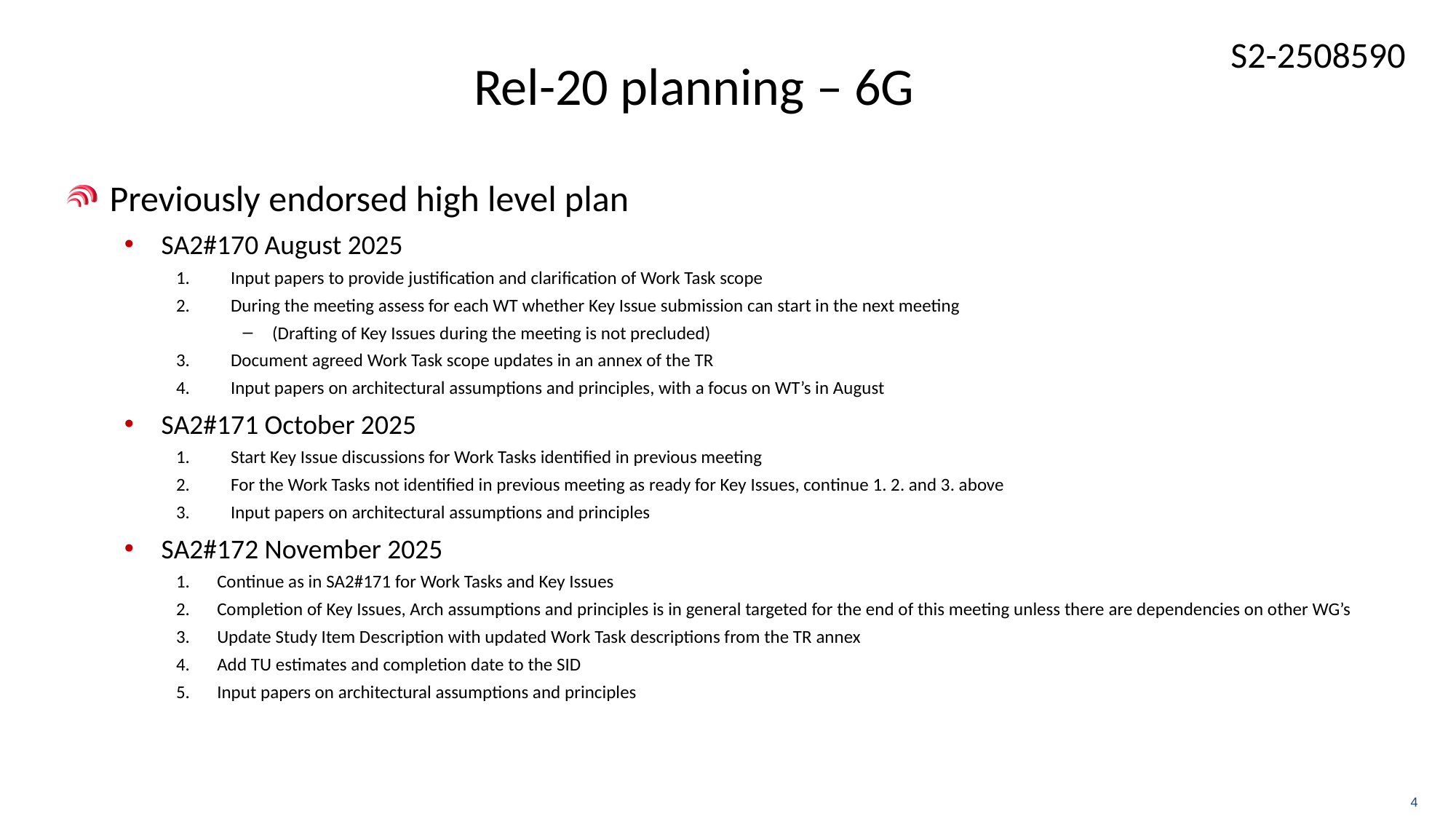

# Rel-20 planning – 6G
Previously endorsed high level plan
SA2#170 August 2025
Input papers to provide justification and clarification of Work Task scope
During the meeting assess for each WT whether Key Issue submission can start in the next meeting
(Drafting of Key Issues during the meeting is not precluded)
Document agreed Work Task scope updates in an annex of the TR
Input papers on architectural assumptions and principles, with a focus on WT’s in August
SA2#171 October 2025
Start Key Issue discussions for Work Tasks identified in previous meeting
For the Work Tasks not identified in previous meeting as ready for Key Issues, continue 1. 2. and 3. above
Input papers on architectural assumptions and principles
SA2#172 November 2025
Continue as in SA2#171 for Work Tasks and Key Issues
Completion of Key Issues, Arch assumptions and principles is in general targeted for the end of this meeting unless there are dependencies on other WG’s
Update Study Item Description with updated Work Task descriptions from the TR annex
Add TU estimates and completion date to the SID
Input papers on architectural assumptions and principles